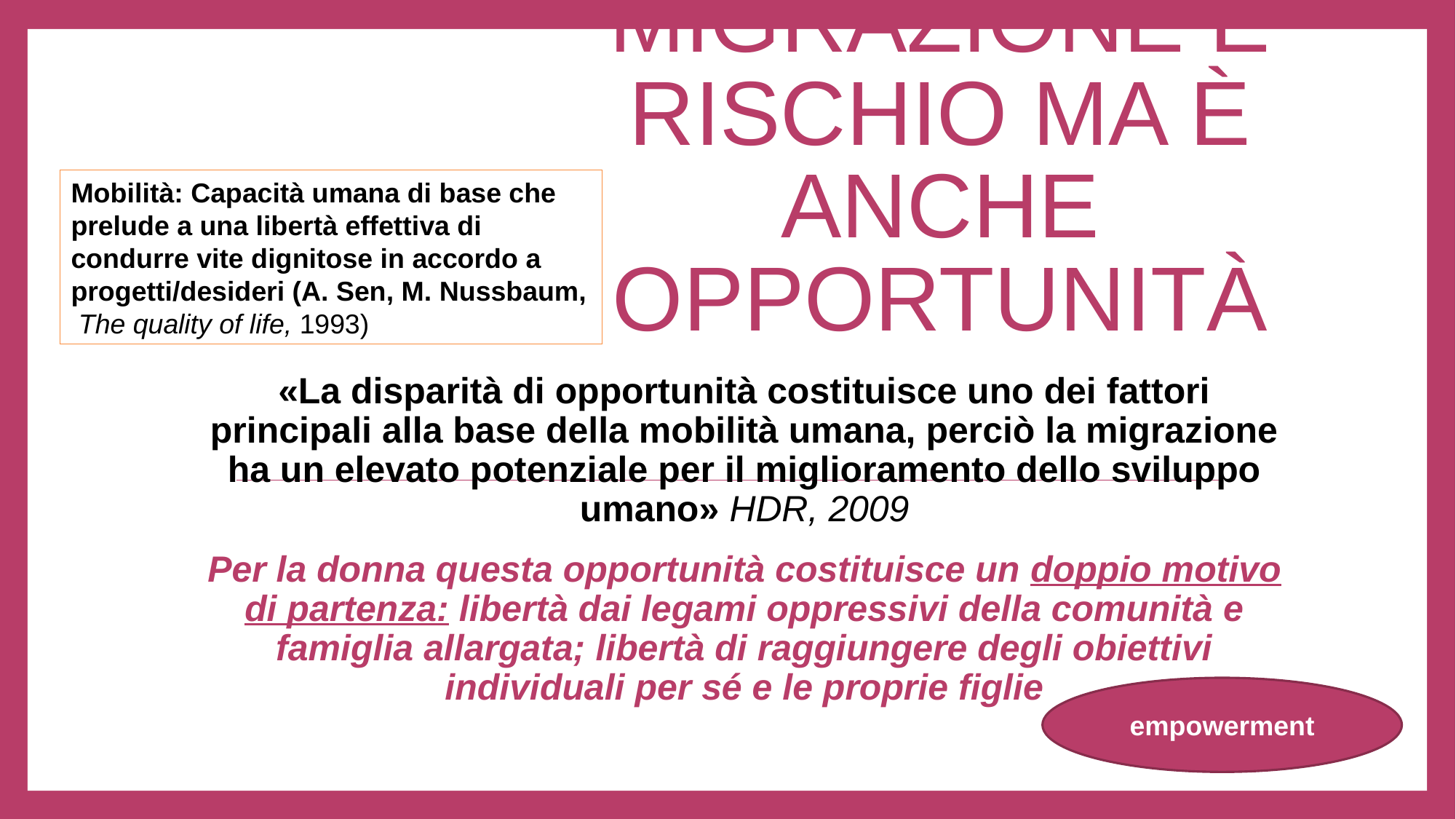

# Migrazione è rischio ma è anche opportunità
Mobilità: Capacità umana di base che prelude a una libertà effettiva di condurre vite dignitose in accordo a progetti/desideri (A. Sen, M. Nussbaum,  The quality of life, 1993)
«La disparità di opportunità costituisce uno dei fattori principali alla base della mobilità umana, perciò la migrazione ha un elevato potenziale per il miglioramento dello sviluppo umano» HDR, 2009
Per la donna questa opportunità costituisce un doppio motivo di partenza: libertà dai legami oppressivi della comunità e famiglia allargata; libertà di raggiungere degli obiettivi individuali per sé e le proprie figlie

empowerment